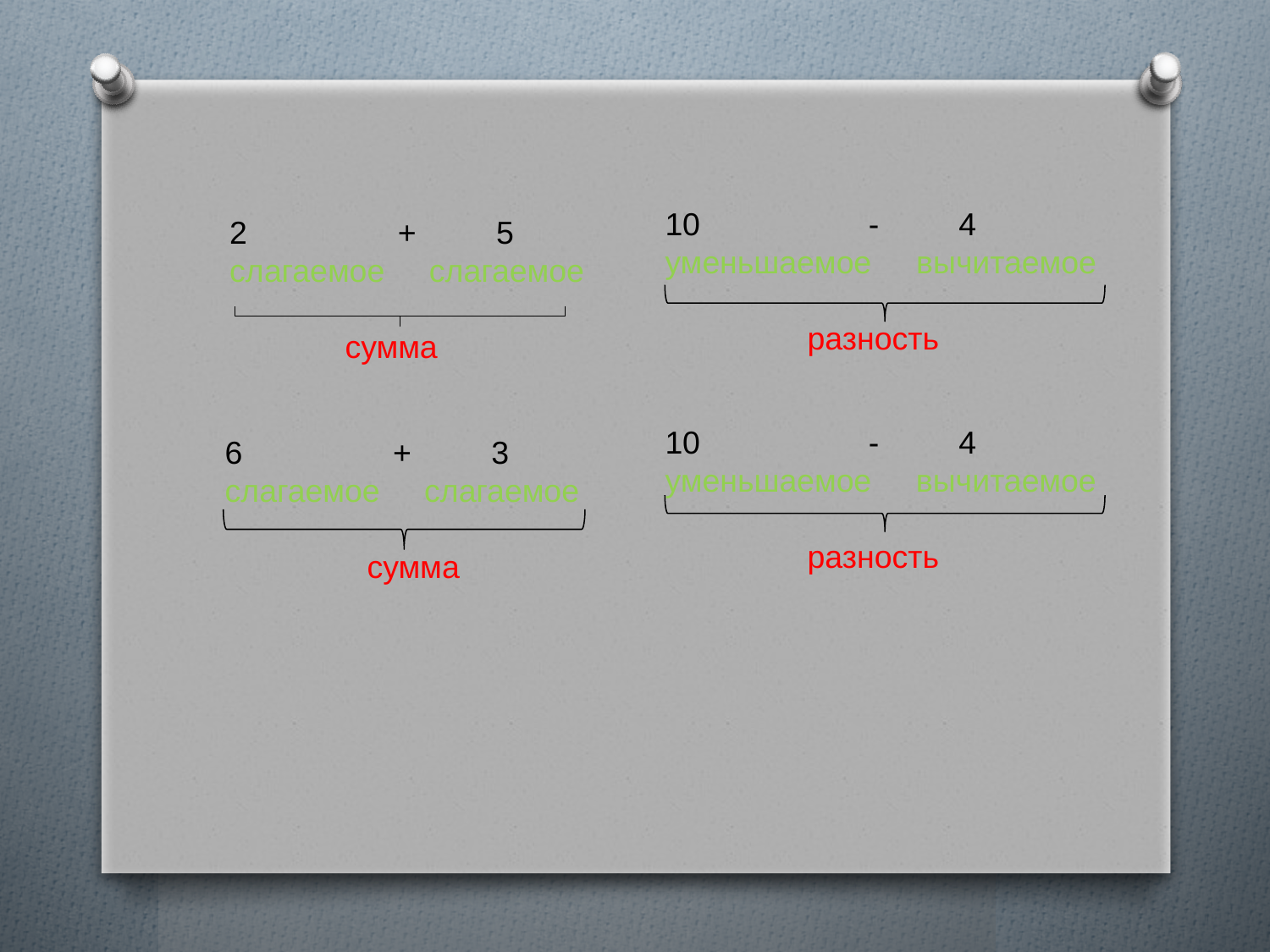

10                   -         4
уменьшаемое     вычитаемое

                разность
2                 +         5
слагаемое     слагаемое

             сумма

10                   -         4
уменьшаемое     вычитаемое

                разность
6                 +         3
слагаемое     слагаемое

                сумма